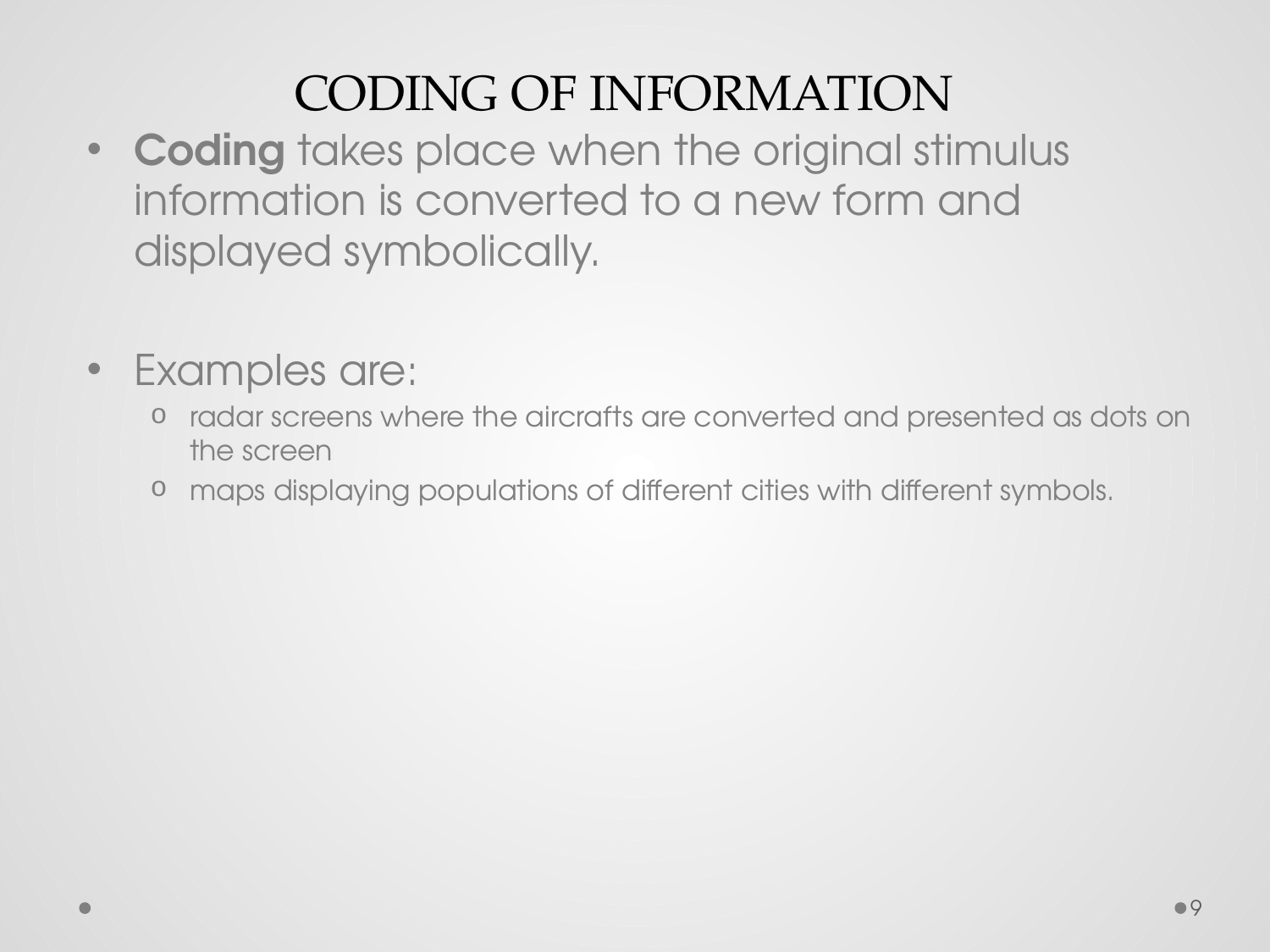

# CODING OF INFORMATION

Coding takes place when the original stimulus information is converted to a new form and displayed symbolically.

Examples are:
radar screens where the aircrafts are converted and presented as dots on the screen
maps displaying populations of different cities with different symbols.
9